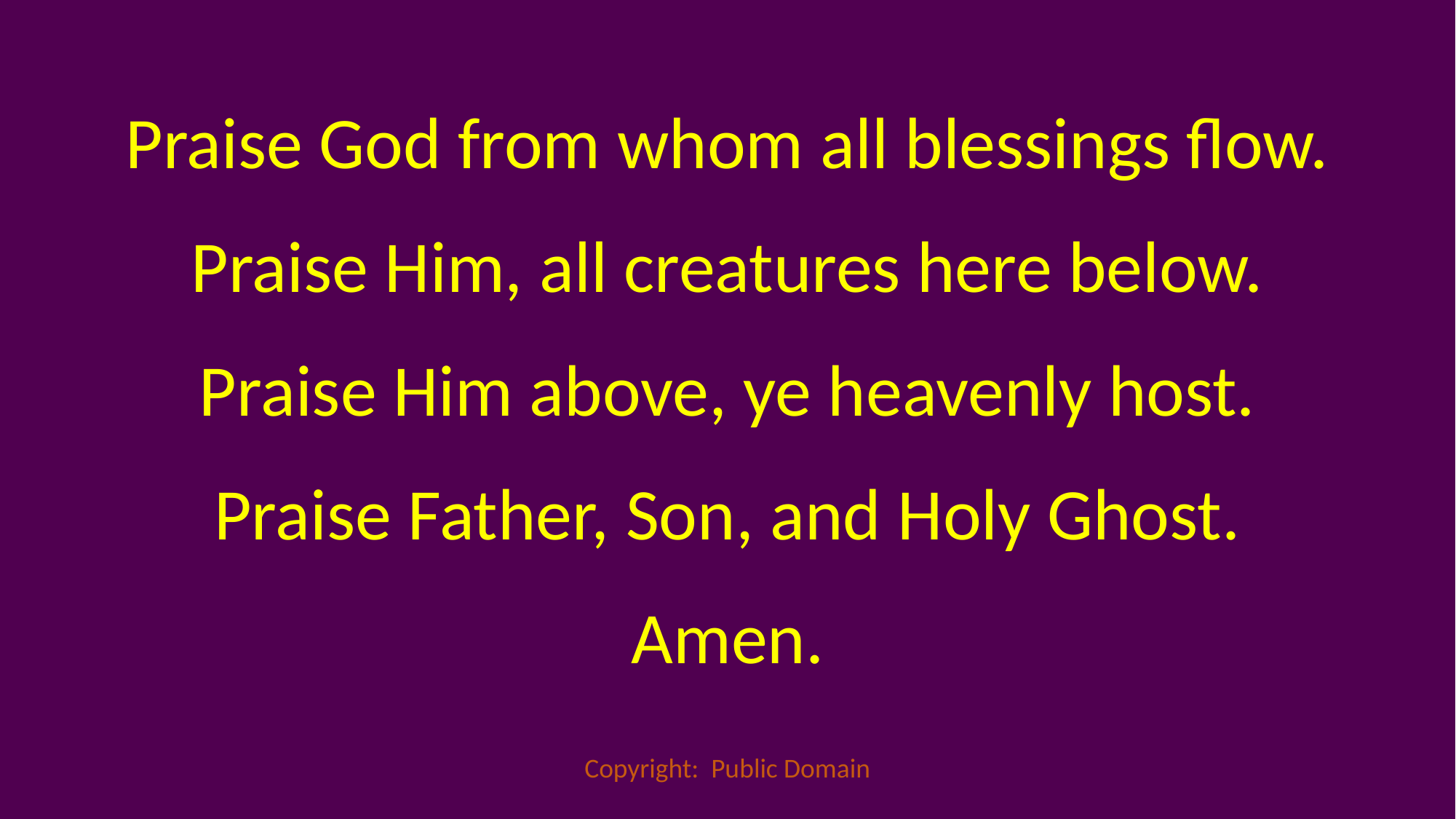

Praise God from whom all blessings flow.
Praise Him, all creatures here below.
Praise Him above, ye heavenly host.
Praise Father, Son, and Holy Ghost.
Amen.
Copyright:  Public Domain